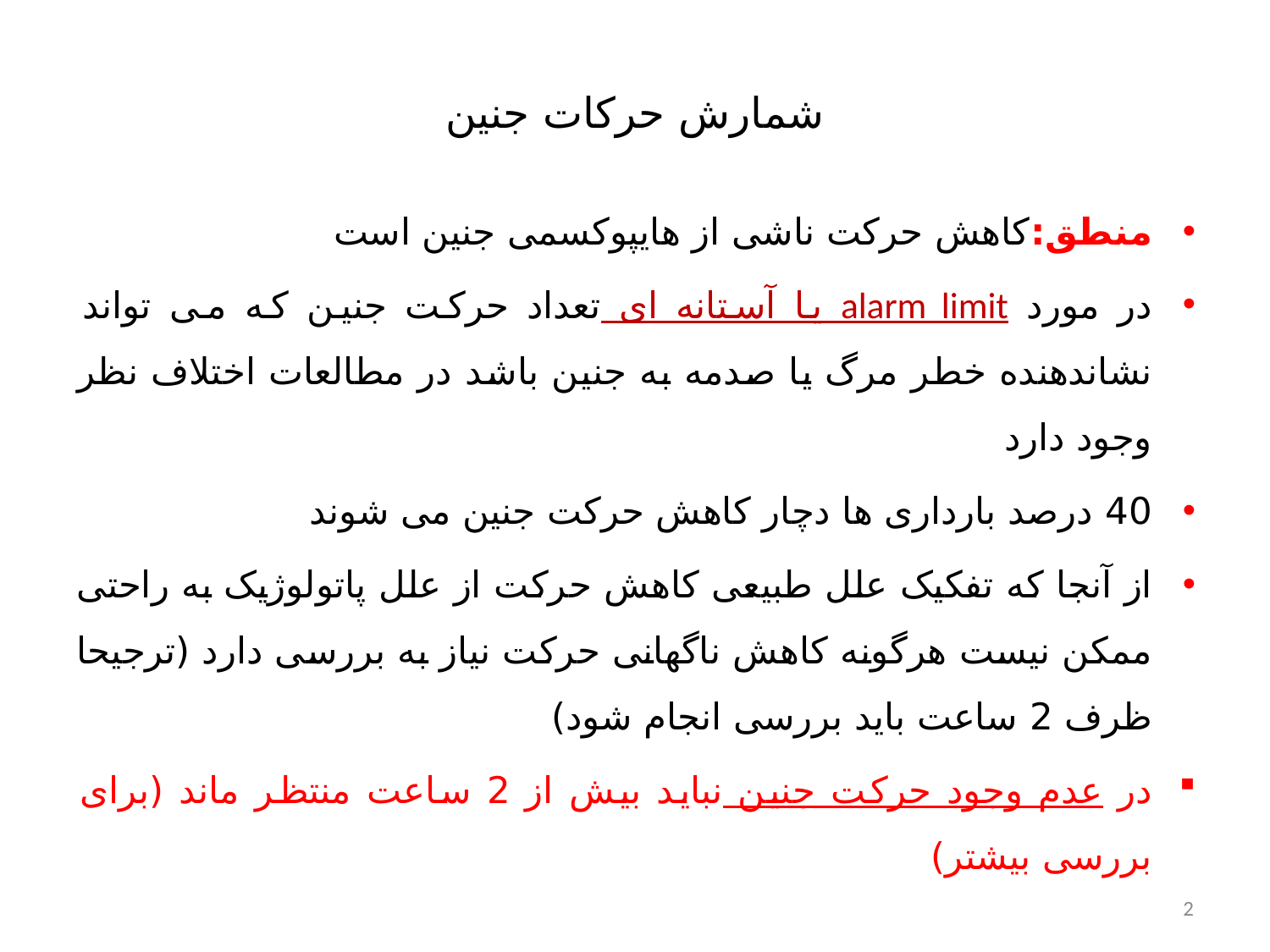

# شمارش حرکات جنین
منطق:کاهش حرکت ناشی از هایپوکسمی جنین است
در مورد alarm limit یا آستانه ای تعداد حرکت جنین که می تواند نشاندهنده خطر مرگ یا صدمه به جنین باشد در مطالعات اختلاف نظر وجود دارد
40 درصد بارداری ها دچار کاهش حرکت جنین می شوند
از آنجا که تفکیک علل طبیعی کاهش حرکت از علل پاتولوژیک به راحتی ممکن نیست هرگونه کاهش ناگهانی حرکت نیاز به بررسی دارد (ترجیحا ظرف 2 ساعت باید بررسی انجام شود)
در عدم وجود حرکت جنین نباید بیش از 2 ساعت منتظر ماند (برای بررسی بیشتر)
2